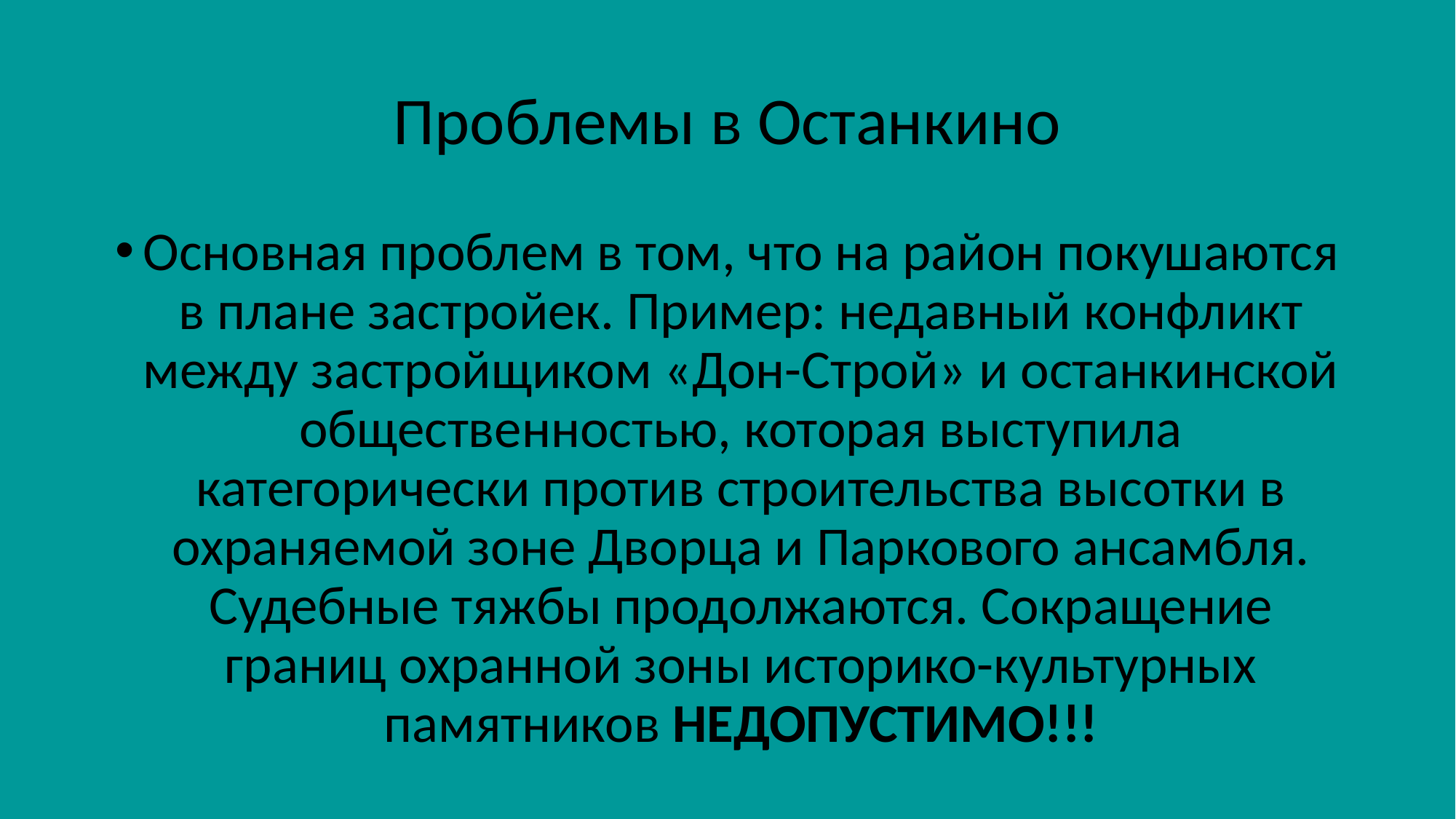

Проблемы в Останкино
Основная проблем в том, что на район покушаются в плане застройек. Пример: недавный конфликт между застройщиком «Дон-Строй» и останкинской общественностью, которая выступила категорически против строительства высотки в охраняемой зоне Дворца и Паркового ансамбля. Судебные тяжбы продолжаются. Сокращение границ охранной зоны историко-культурных памятников НЕДОПУСТИМО!!!